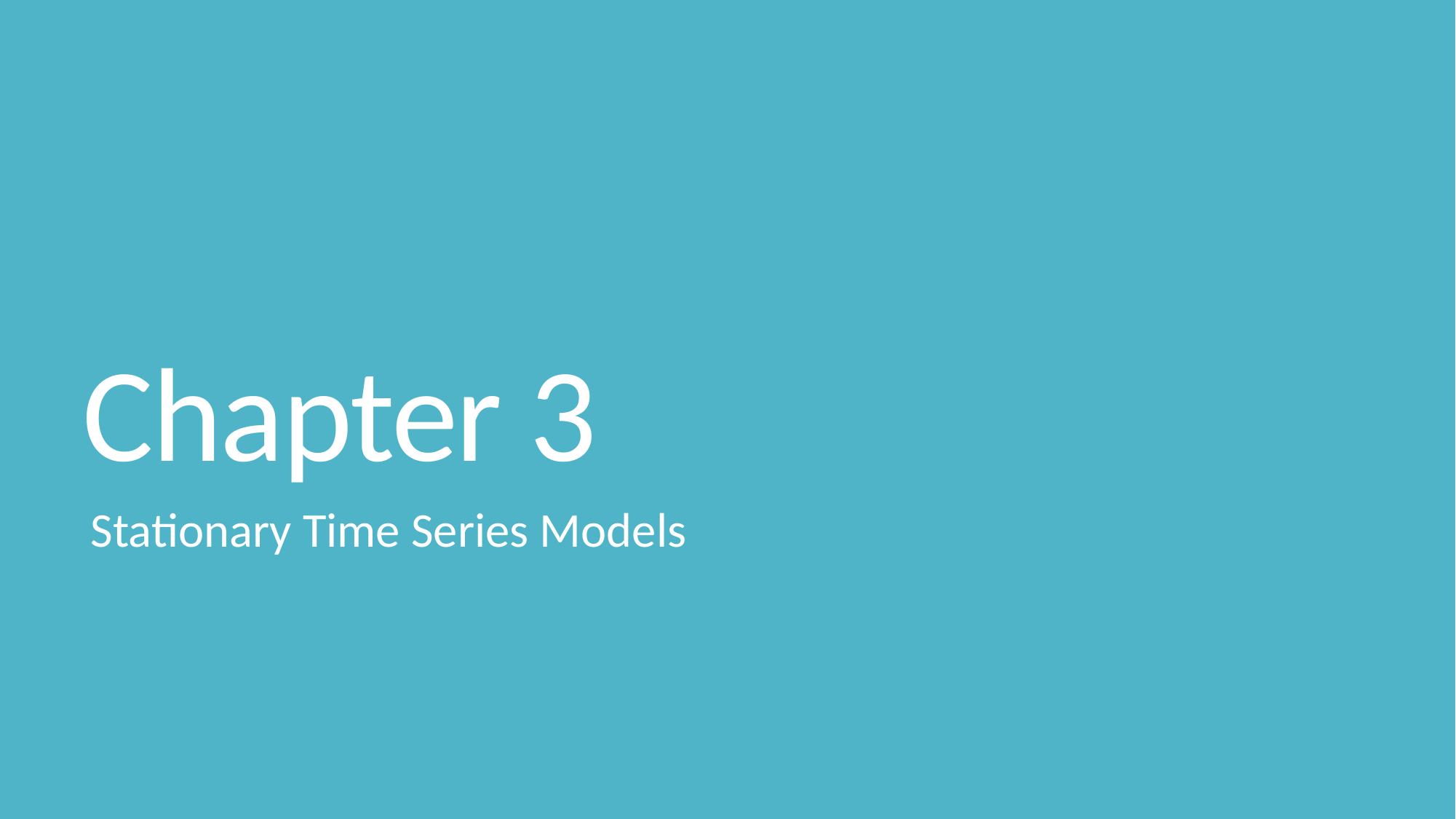

# Chapter 3
Stationary Time Series Models